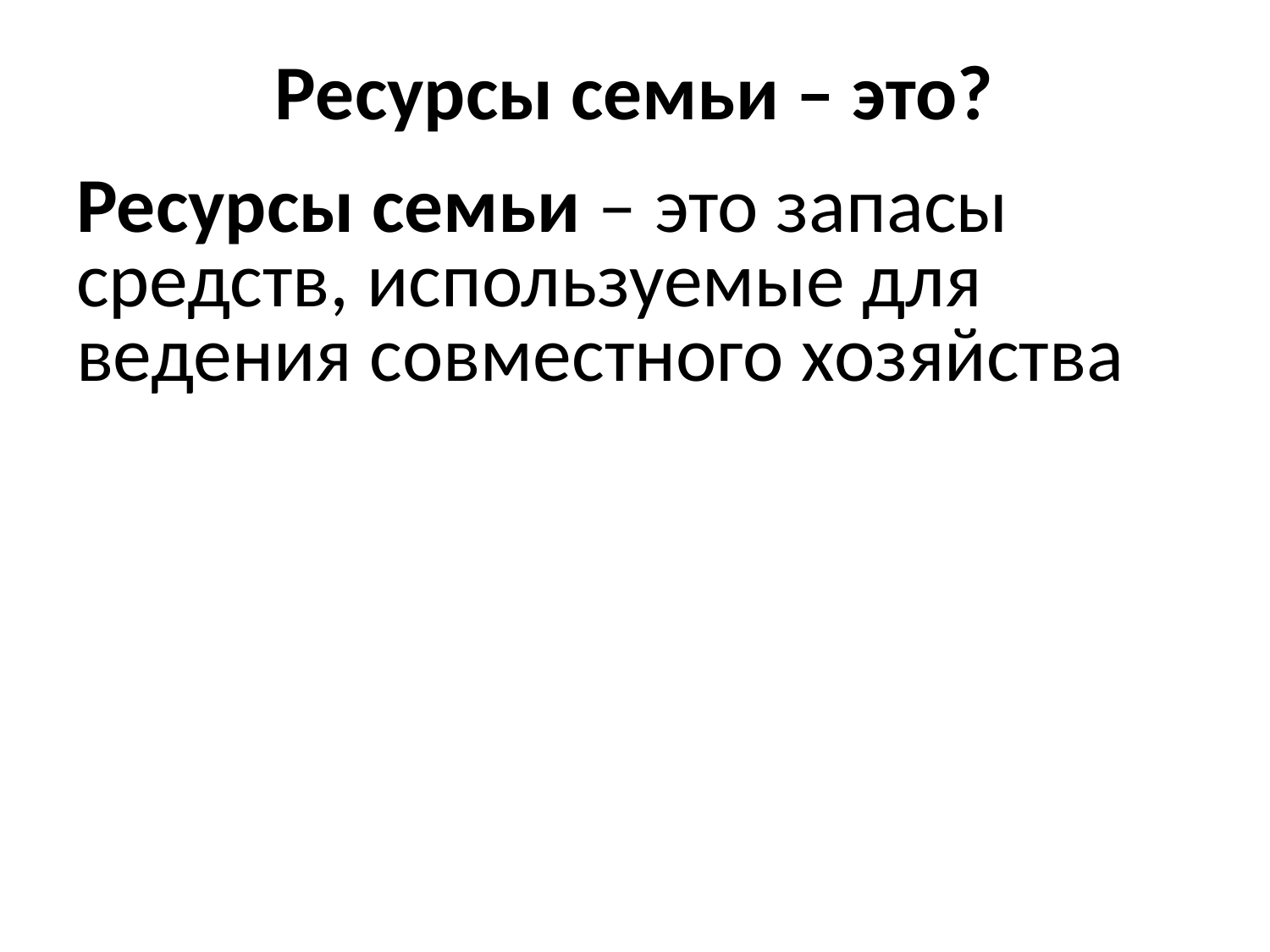

# Ресурсы семьи – это?
Ресурсы семьи – это запасы средств, используемые для ведения совместного хозяйства